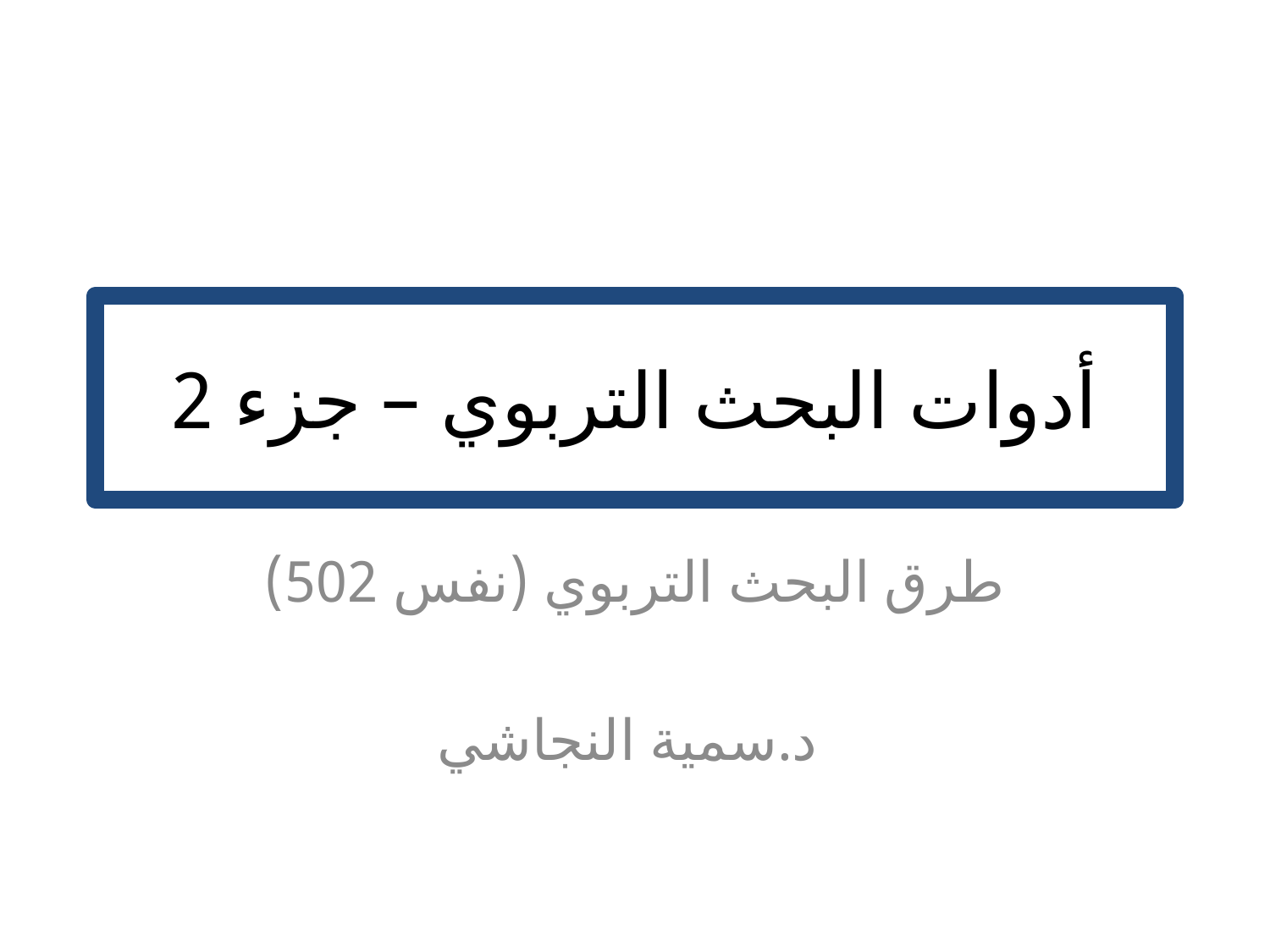

# أدوات البحث التربوي – جزء 2
طرق البحث التربوي (نفس 502)

د.سمية النجاشي